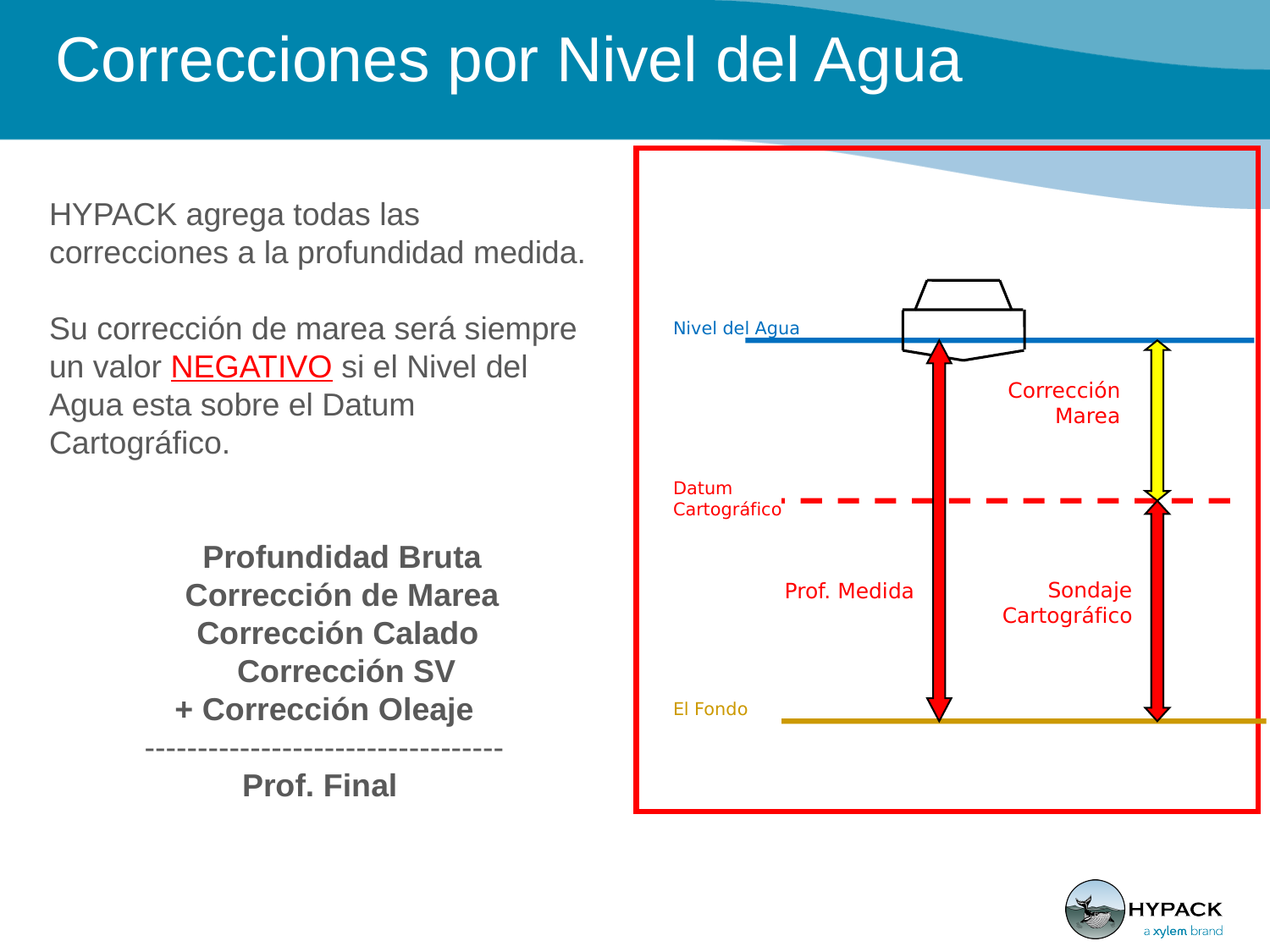

# Correcciones por Nivel del Agua

Nivel del Agua

Corrección Marea
Datum Cartográfico

Prof. Medida
Sondaje Cartográfico
El Fondo

HYPACK agrega todas las correcciones a la profundidad medida.

Su corrección de marea será siempre un valor NEGATIVO si el Nivel del Agua esta sobre el Datum Cartográfico.

      Profundidad Bruta
      Corrección de Marea
     Corrección Calado
      Corrección SV
+ Corrección Oleaje
----------------------------------
Prof. Final